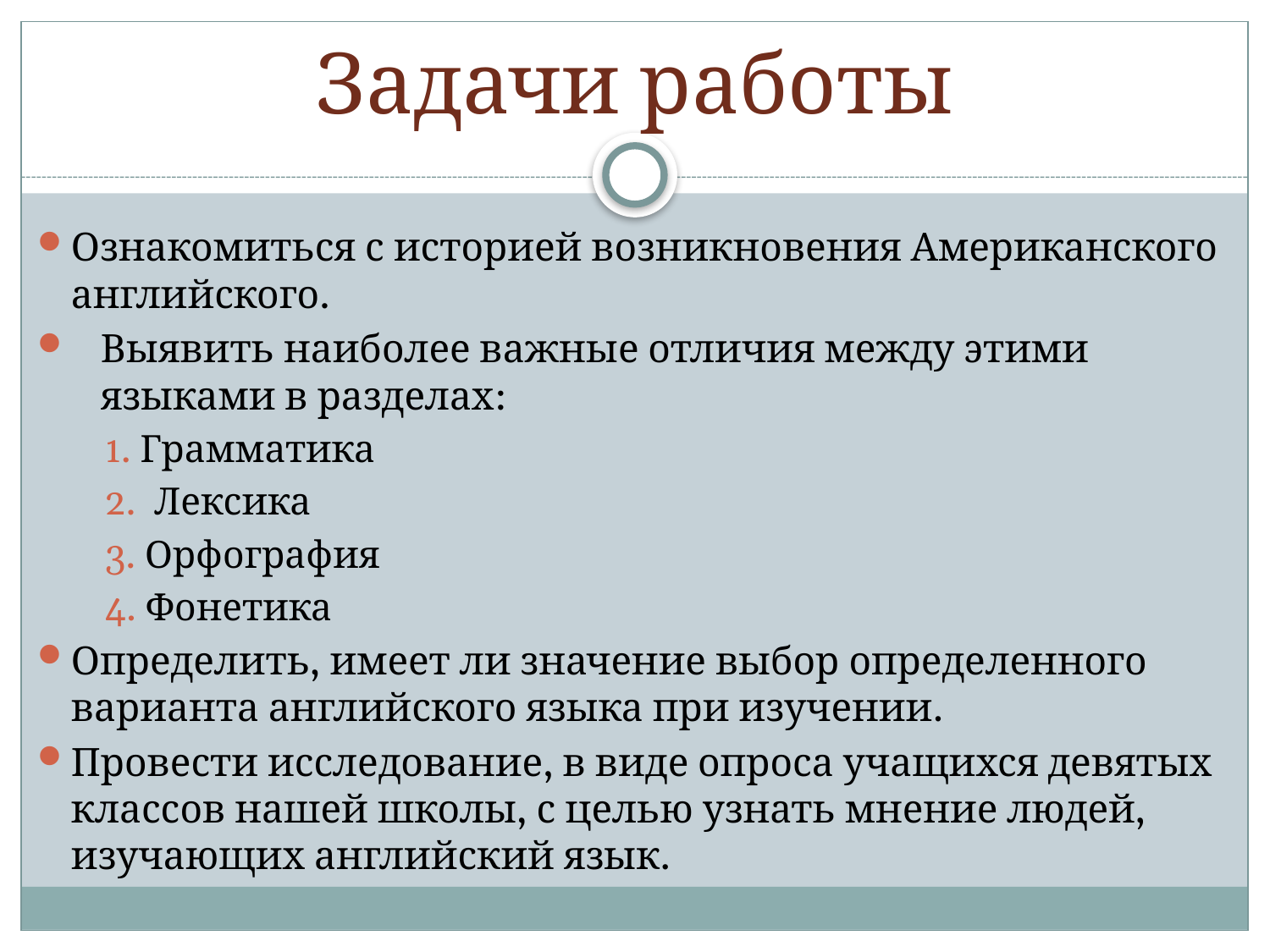

# Задачи работы
Ознакомиться с историей возникновения Американского английского.
Выявить наиболее важные отличия между этими языками в разделах:
1. Грамматика
2.  Лексика
3. Орфография
4. Фонетика
Определить, имеет ли значение выбор определенного варианта английского языка при изучении.
Провести исследование, в виде опроса учащихся девятых классов нашей школы, с целью узнать мнение людей, изучающих английский язык.